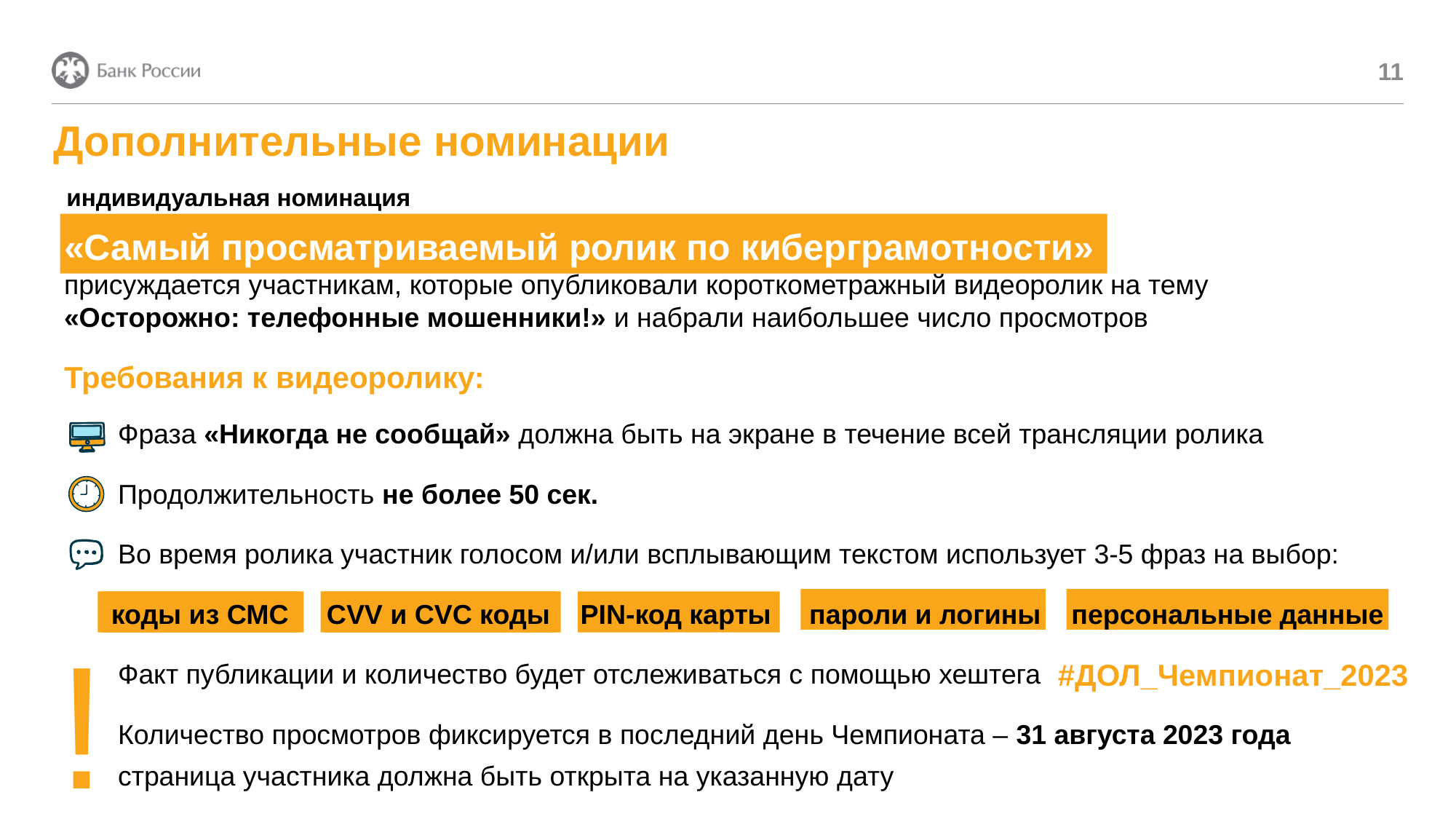

11
Дополнительные номинации
индивидуальная номинация

«Самый просматриваемый ролик по киберграмотности»
присуждается участникам, которые опубликовали короткометражный видеоролик на тему
«Осторожно: телефонные мошенники!» и набрали наибольшее число просмотров

Требования к видеоролику:

Фраза «Никогда не сообщай» должна быть на экране в течение всей трансляции ролика
Продолжительность не более 50 сек.
Во время ролика участник голосом и/или всплывающим текстом использует 3-5 фраз на выбор:
  коды из СМС     CVV и СVC коды    PIN-код карты     пароли и логины    персональные данные
Факт публикации и количество будет отслеживаться с помощью хештега
Количество просмотров фиксируется в последний день Чемпионата – 31 августа 2023 года
страница участника должна быть открыта на указанную дату

!
#ДОЛ_Чемпионат_2023